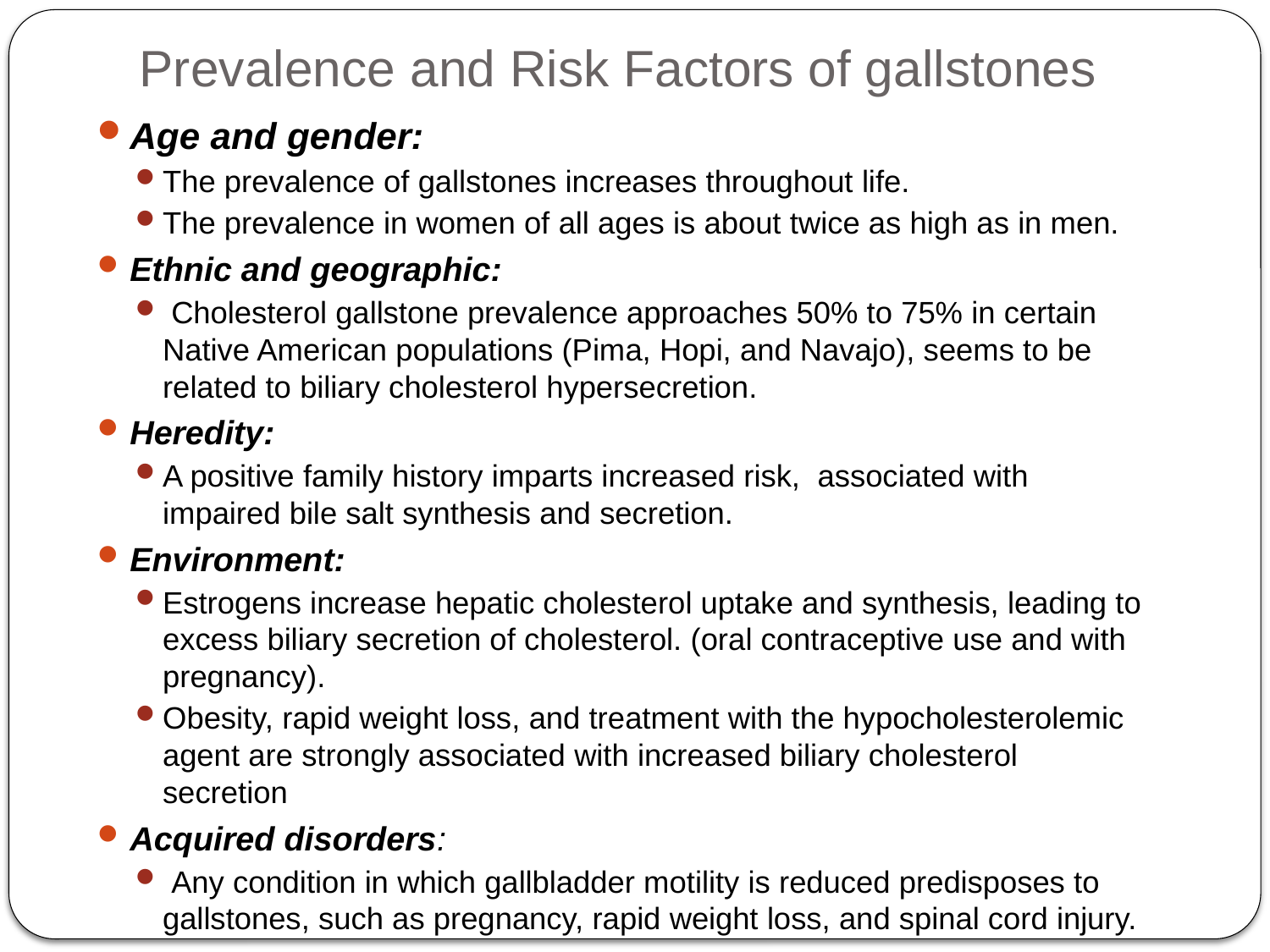

# Prevalence and Risk Factors of gallstones
Age and gender:
The prevalence of gallstones increases throughout life.
The prevalence in women of all ages is about twice as high as in men.
Ethnic and geographic:
 Cholesterol gallstone prevalence approaches 50% to 75% in certain Native American populations (Pima, Hopi, and Navajo), seems to be related to biliary cholesterol hypersecretion.
Heredity:
A positive family history imparts increased risk,  associated with impaired bile salt synthesis and secretion.
Environment:
Estrogens increase hepatic cholesterol uptake and synthesis, leading to excess biliary secretion of cholesterol. (oral contraceptive use and with pregnancy).
Obesity, rapid weight loss, and treatment with the hypocholesterolemic agent are strongly associated with increased biliary cholesterol secretion
Acquired disorders:
 Any condition in which gallbladder motility is reduced predisposes to gallstones, such as pregnancy, rapid weight loss, and spinal cord injury.